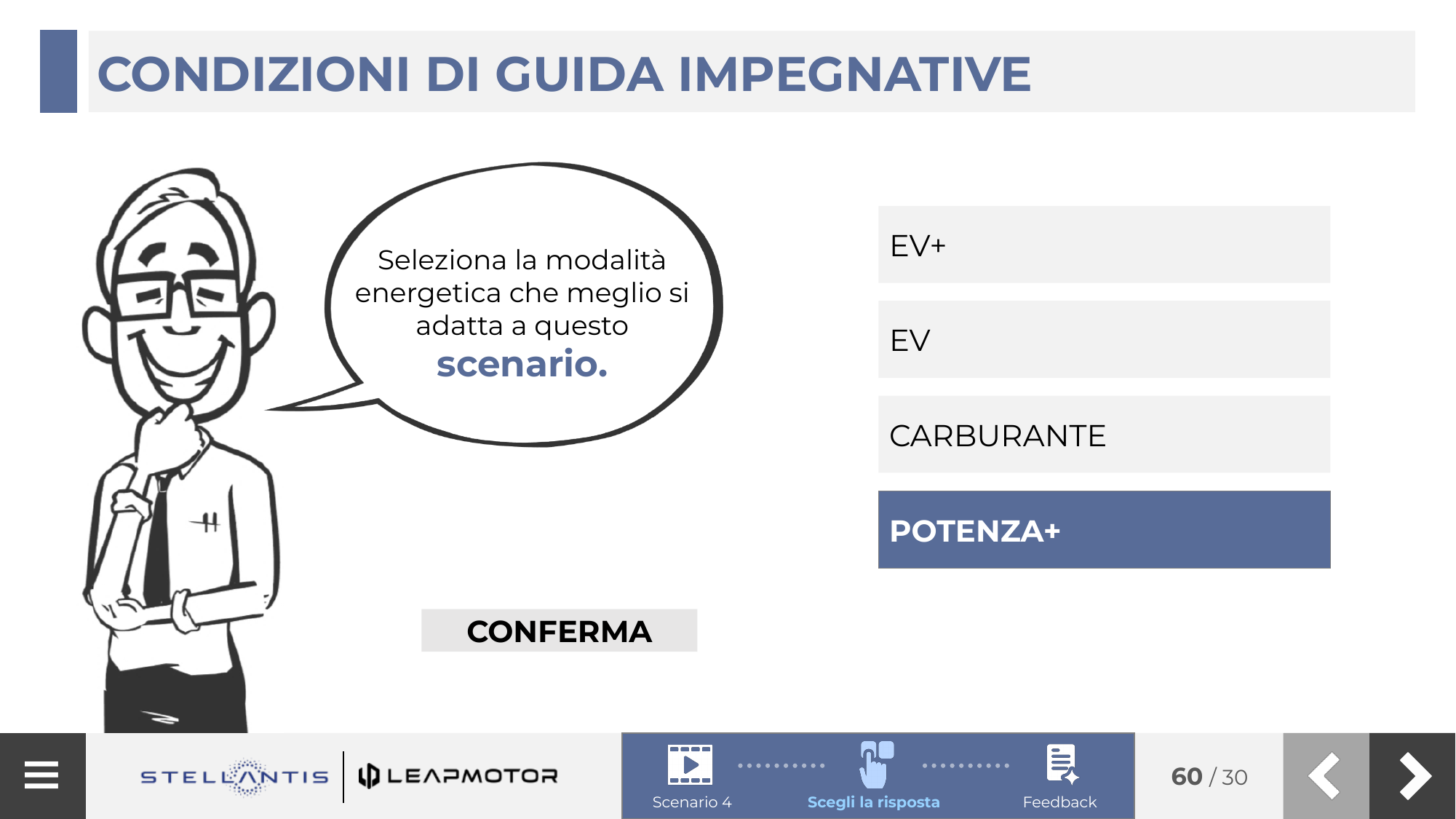

Condizioni di guida impegnative
EV+
EV
CARBURANTE
POTENZA+
CONFERMA
Scenario 4